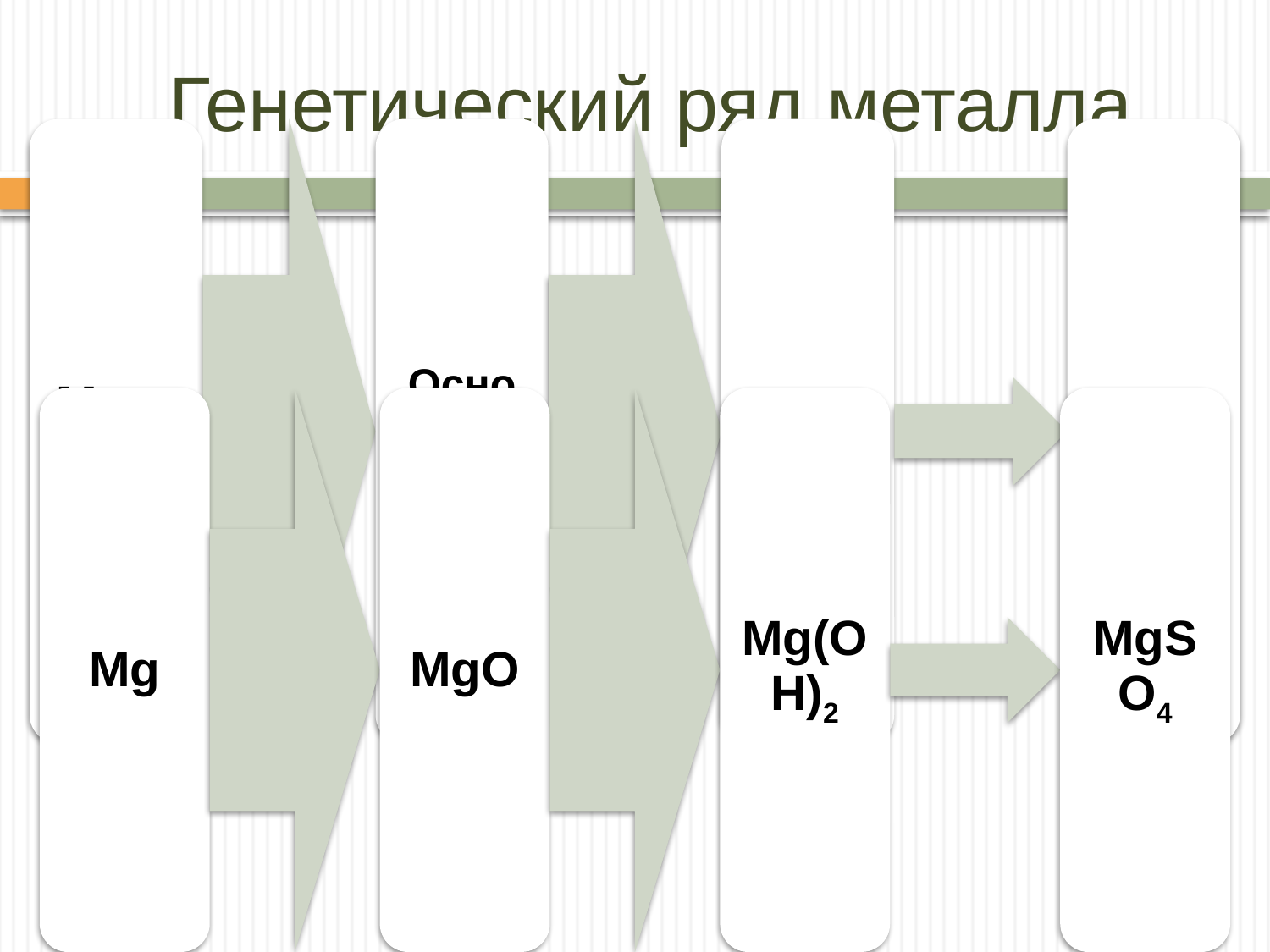

# Генетический ряд металла
Металл
Основный оксид
Основание
Соль
Mg
MgO
Mg(OH)2
MgSO4